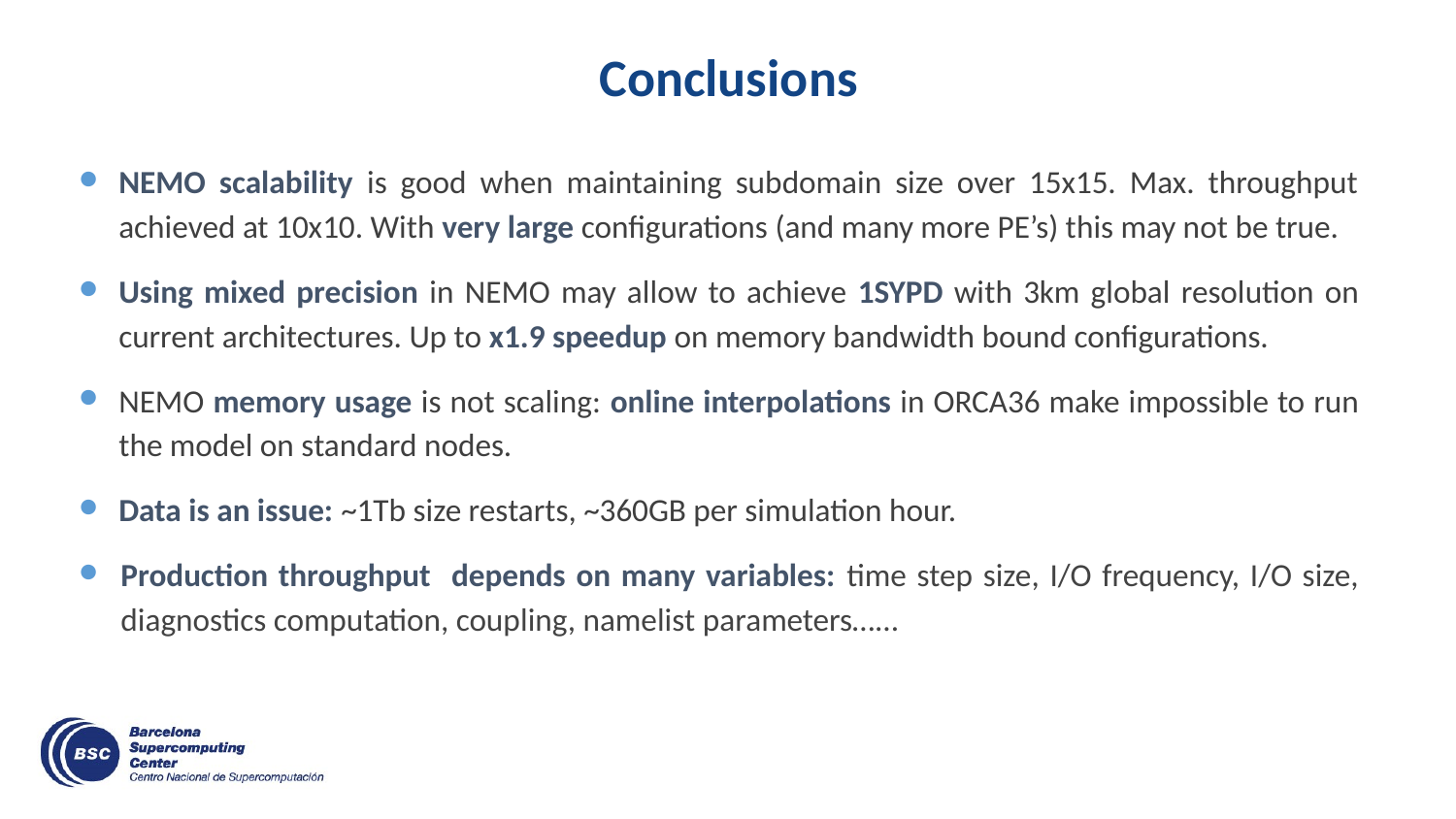

Conclusions
NEMO scalability is good when maintaining subdomain size over 15x15. Max. throughput achieved at 10x10. With very large configurations (and many more PE’s) this may not be true.
Using mixed precision in NEMO may allow to achieve 1SYPD with 3km global resolution on current architectures. Up to x1.9 speedup on memory bandwidth bound configurations.
NEMO memory usage is not scaling: online interpolations in ORCA36 make impossible to run the model on standard nodes.
Data is an issue: ~1Tb size restarts, ~360GB per simulation hour.
Production throughput  depends on many variables: time step size, I/O frequency, I/O size, diagnostics computation, coupling, namelist parameters…...